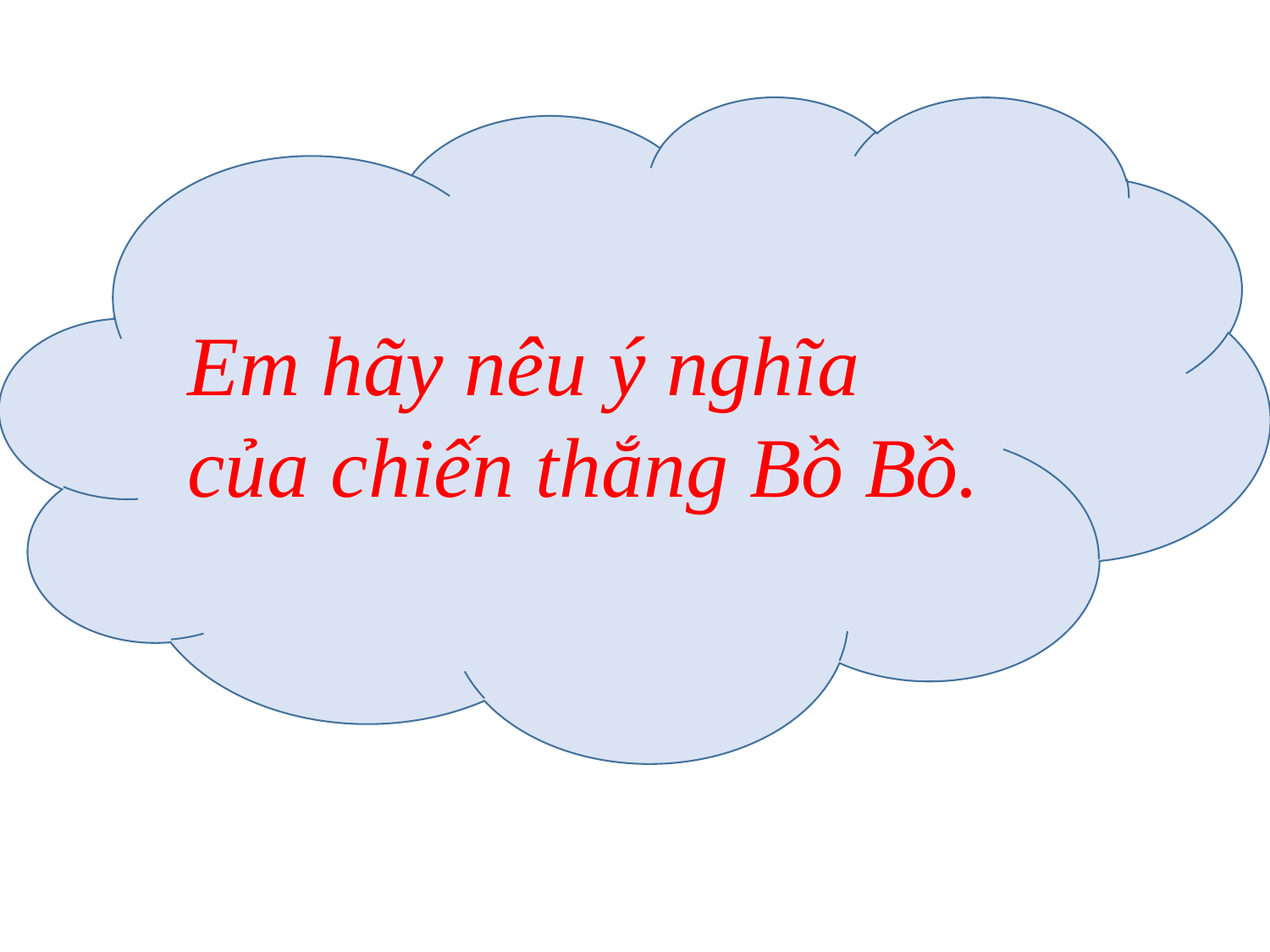

Em hãy nêu ý nghĩa của chiến thắng Bồ Bồ.